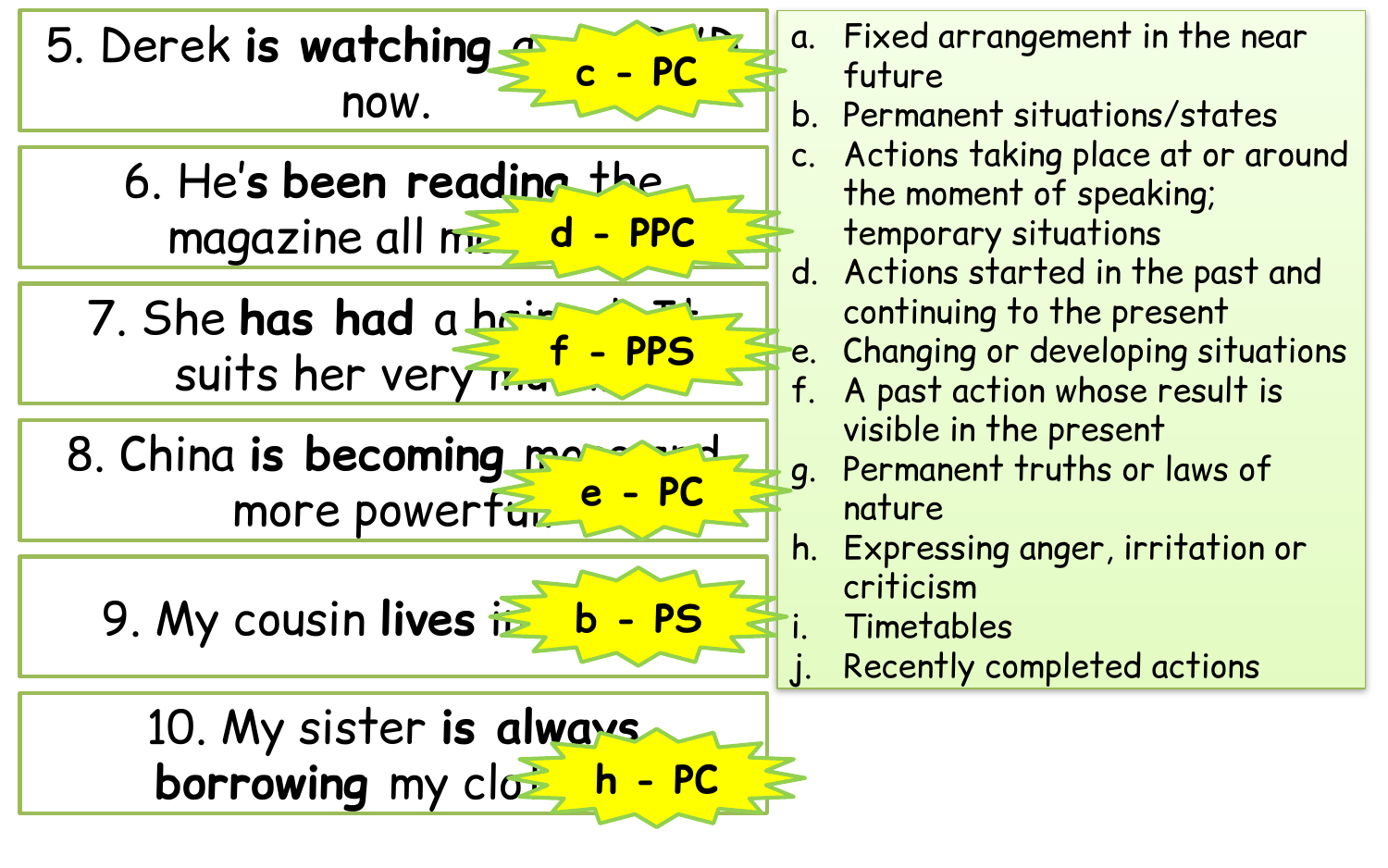

5. Derek is watching a new DVD now.
Fixed arrangement in the near future
Permanent situations/states
Actions taking place at or around the moment of speaking; temporary situations
Actions started in the past and continuing to the present
Changing or developing situations
A past action whose result is visible in the present
Permanent truths or laws of nature
Expressing anger, irritation or criticism
Timetables
Recently completed actions
c - PC
6. He’s been reading the magazine all morning.
d - PPC
7. She has had a haircut. It suits her very much.
f - PPS
8. China is becoming more and more powerful.
e - PC
9. My cousin lives in Wales.
b - PS
10. My sister is always borrowing my clothes.
h - PC